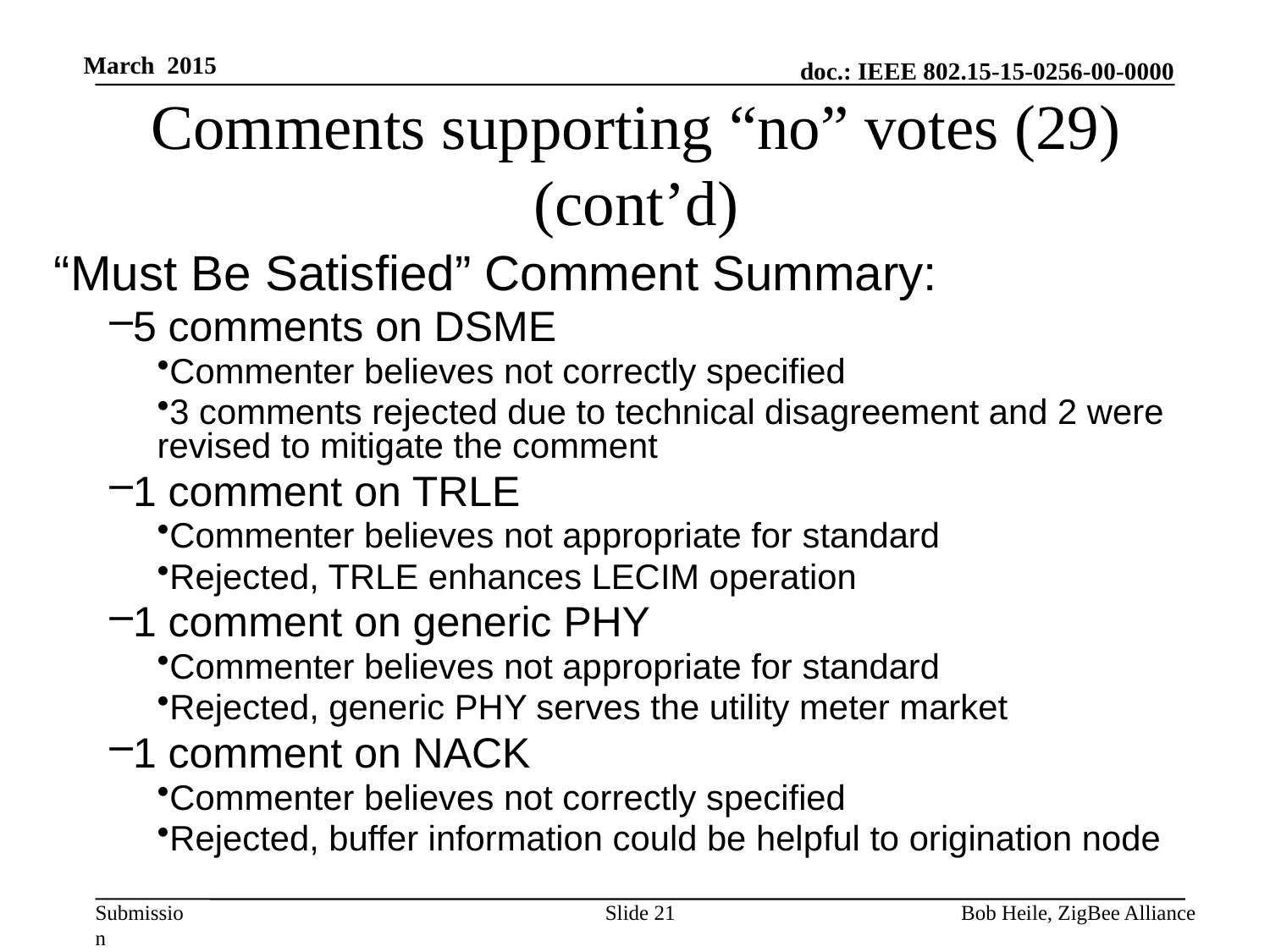

Comments supporting “no” votes (29) (cont’d)
“Must Be Satisfied” Comment Summary:
5 comments on DSME
Commenter believes not correctly specified
3 comments rejected due to technical disagreement and 2 were revised to mitigate the comment
1 comment on TRLE
Commenter believes not appropriate for standard
Rejected, TRLE enhances LECIM operation
1 comment on generic PHY
Commenter believes not appropriate for standard
Rejected, generic PHY serves the utility meter market
1 comment on NACK
Commenter believes not correctly specified
Rejected, buffer information could be helpful to origination node

Slide 21
Bob Heile, ZigBee Alliance